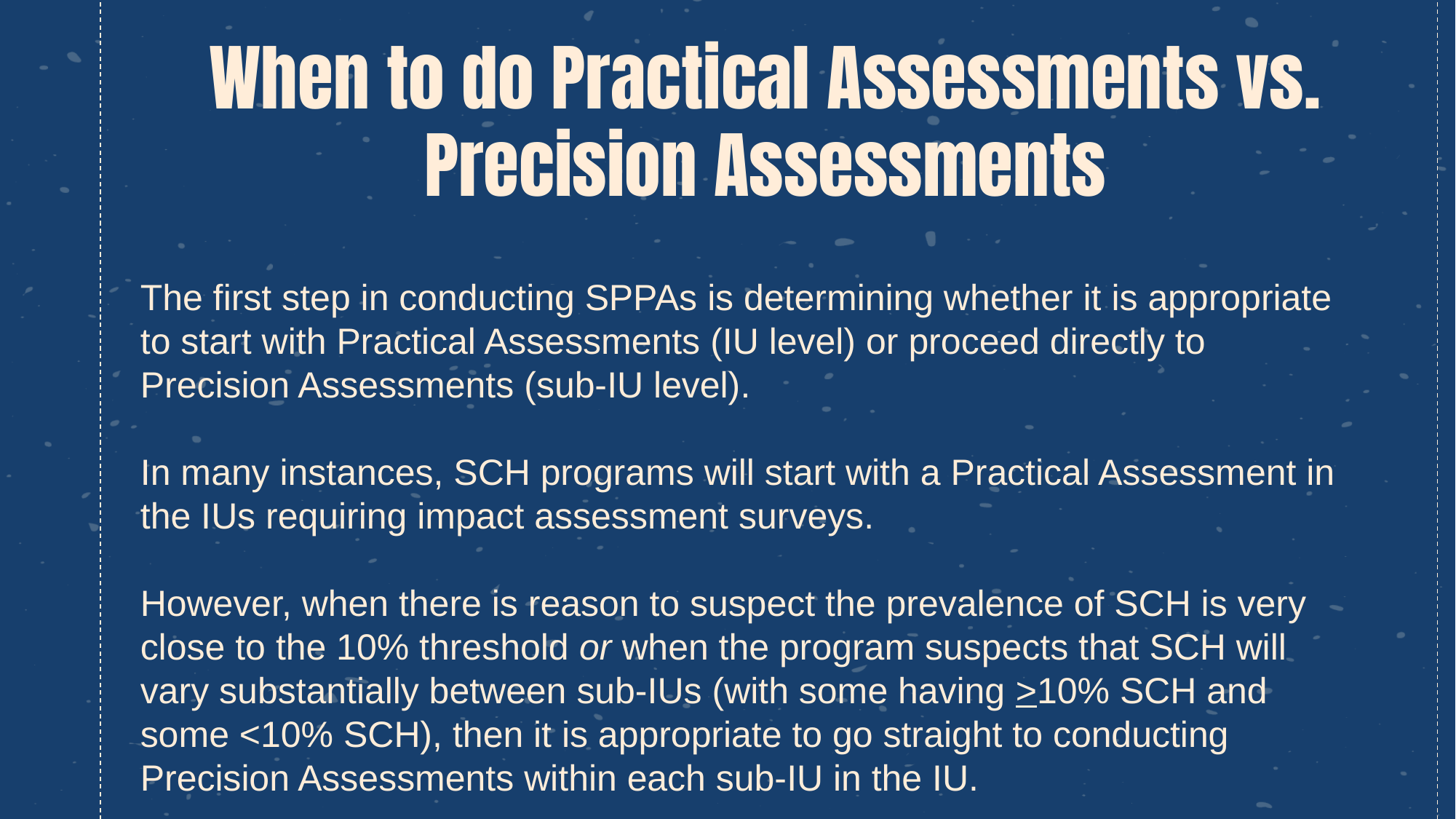

# When to do Practical Assessments vs. Precision Assessments
The first step in conducting SPPAs is determining whether it is appropriate to start with Practical Assessments (IU level) or proceed directly to Precision Assessments (sub-IU level).

In many instances, SCH programs will start with a Practical Assessment in the IUs requiring impact assessment surveys.

However, when there is reason to suspect the prevalence of SCH is very close to the 10% threshold or when the program suspects that SCH will vary substantially between sub-IUs (with some having >10% SCH and some <10% SCH), then it is appropriate to go straight to conducting Precision Assessments within each sub-IU in the IU.